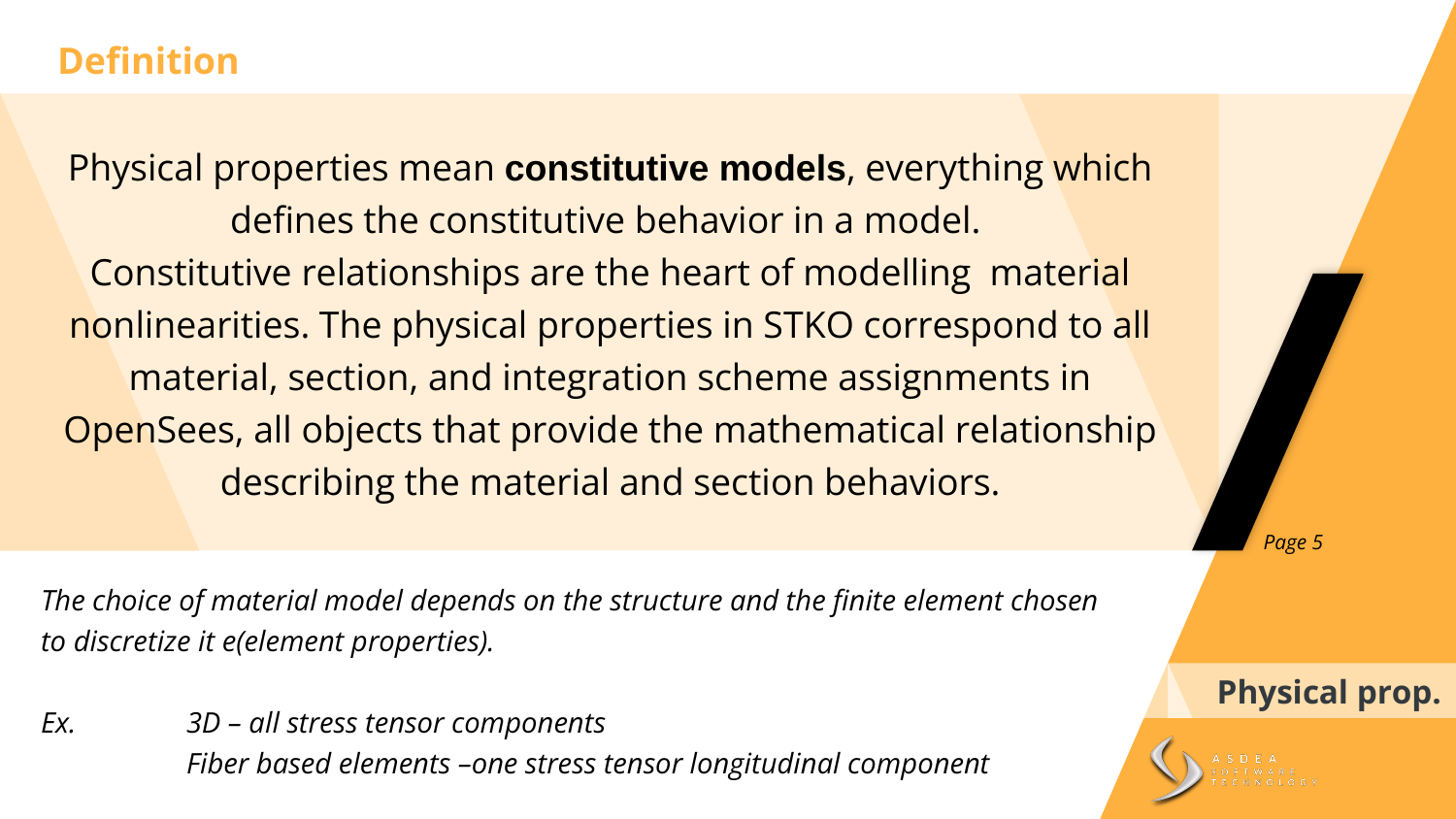

Definition
Physical properties mean constitutive models, everything which defines the constitutive behavior in a model.
Constitutive relationships are the heart of modelling  material nonlinearities. The physical properties in STKO correspond to all material, section, and integration scheme assignments in OpenSees, all objects that provide the mathematical relationship describing the material and section behaviors.
Page 5
The choice of material model depends on the structure and the finite element chosen to discretize it e(element properties).

Ex. 	3D – all stress tensor components
	Fiber based elements –one stress tensor longitudinal component

Physical prop.